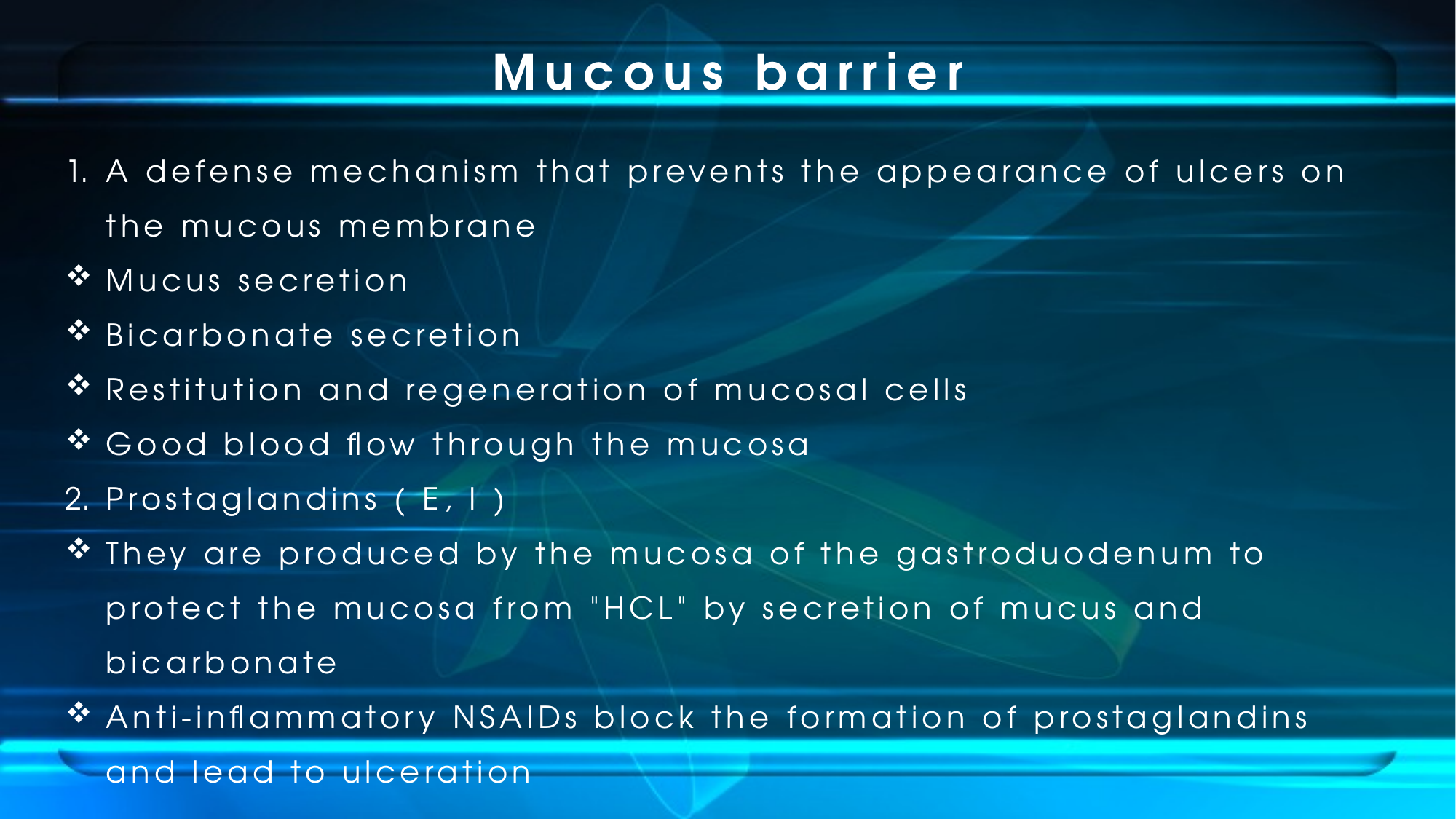

Mucous barrier
A defense mechanism that prevents the appearance of ulcers on the mucous membrane
Mucus secretion
Bicarbonate secretion
Restitution and regeneration of mucosal cells
Good blood flow through the mucosa
Prostaglandins ( E, I )
They are produced by the mucosa of the gastroduodenum to protect the mucosa from "HCL" by secretion of mucus and bicarbonate
Anti-inflammatory NSAIDs block the formation of prostaglandins and lead to ulceration